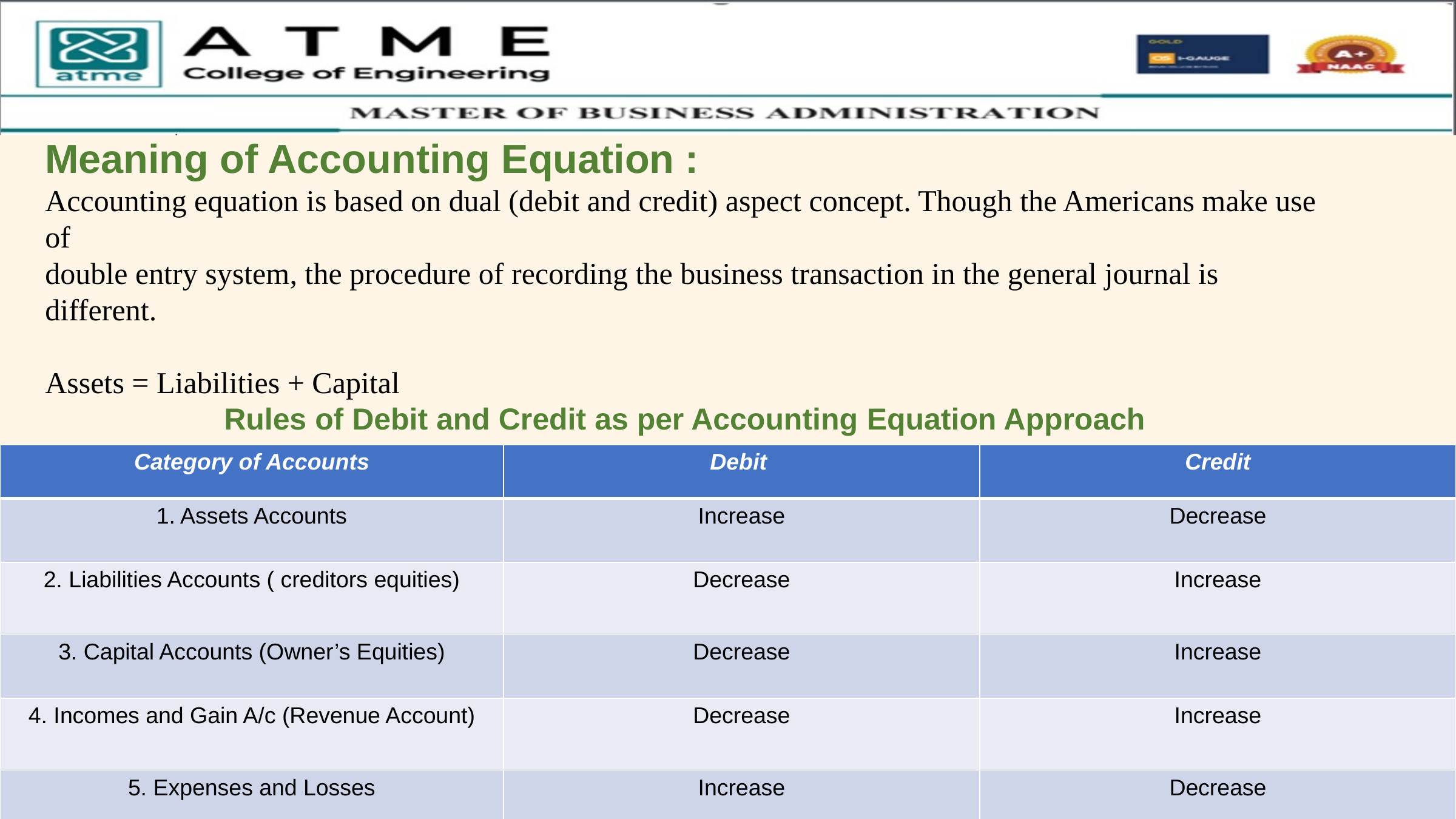

Meaning of Accounting Equation :
Accounting equation is based on dual (debit and credit) aspect concept. Though the Americans make use of
double entry system, the procedure of recording the business transaction in the general journal is different.

Assets = Liabilities + Capital
Rules of Debit and Credit as per Accounting Equation Approach

| Category of Accounts | Debit | Credit |
| --- | --- | --- |
| 1. Assets Accounts | Increase | Decrease |
| 2. Liabilities Accounts ( creditors equities) | Decrease | Increase |
| 3. Capital Accounts (Owner’s Equities) | Decrease | Increase |
| 4. Incomes and Gain A/c (Revenue Account) | Decrease | Increase |
| 5. Expenses and Losses | Increase | Decrease |